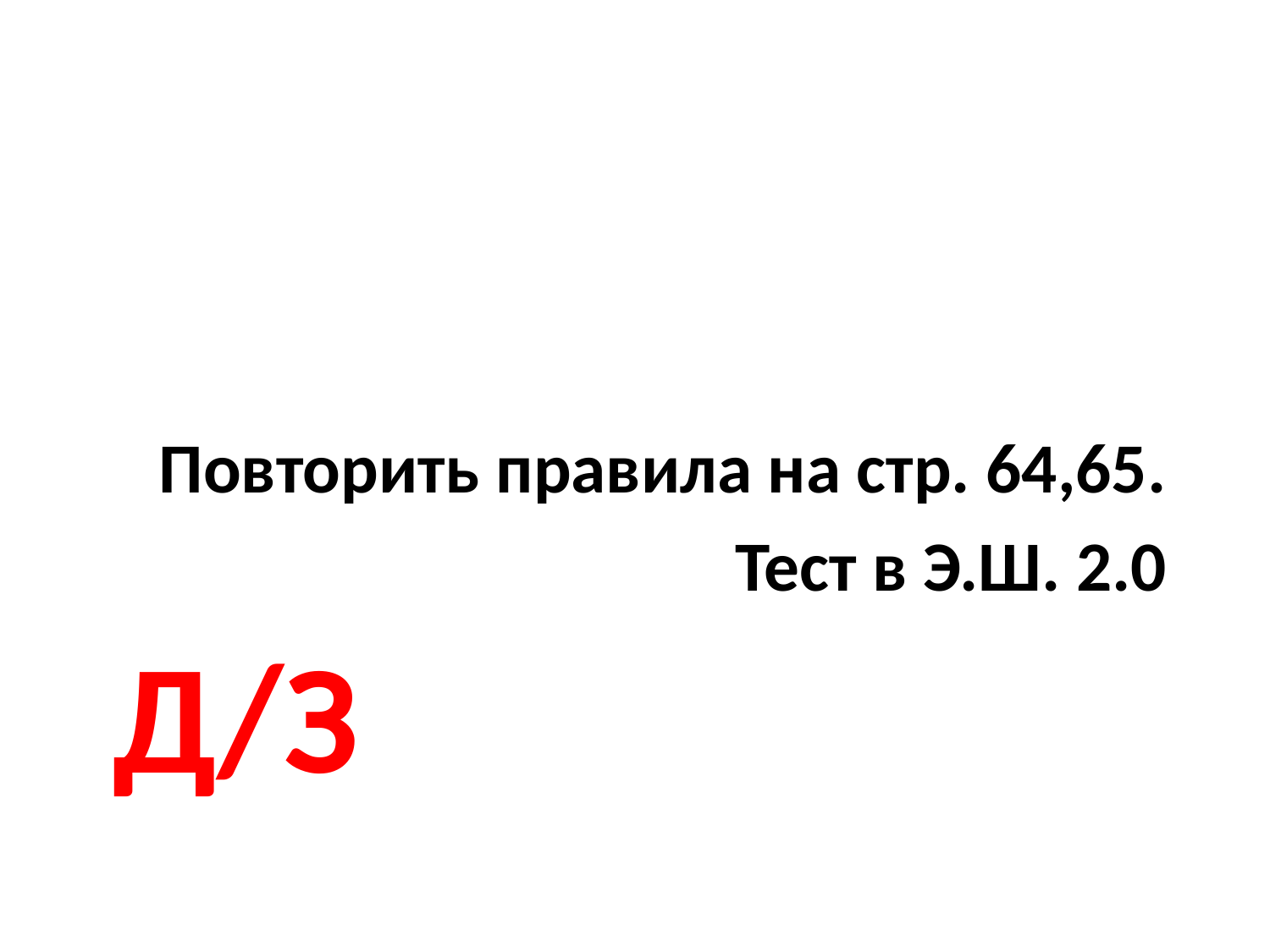

Повторить правила на стр. 64,65.
Тест в Э.Ш. 2.0
# Д/з